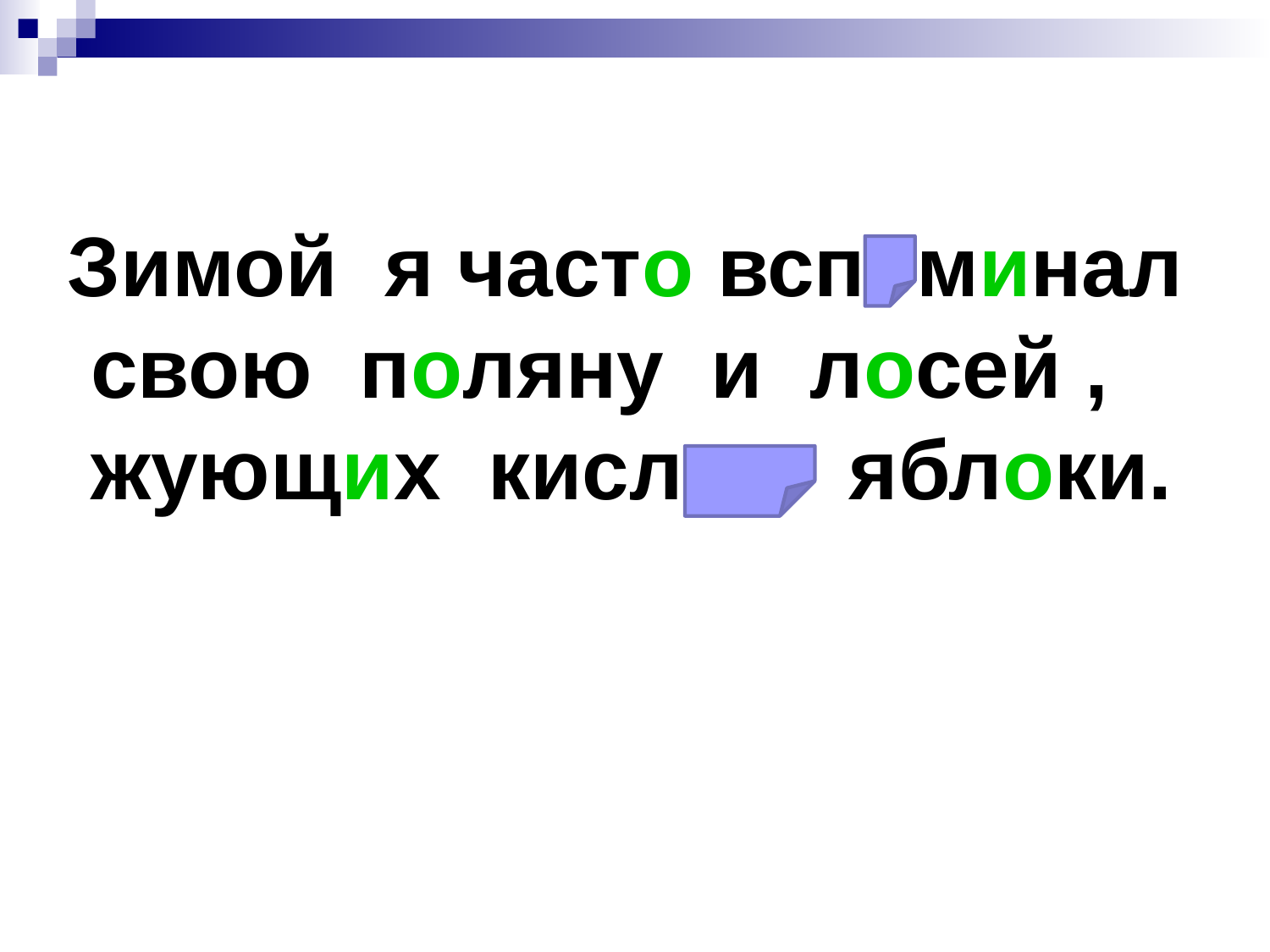

Зимой  я часто вспоминал
 свою  поляну  и  лосей ,
 жующих  кислые  яблоки.